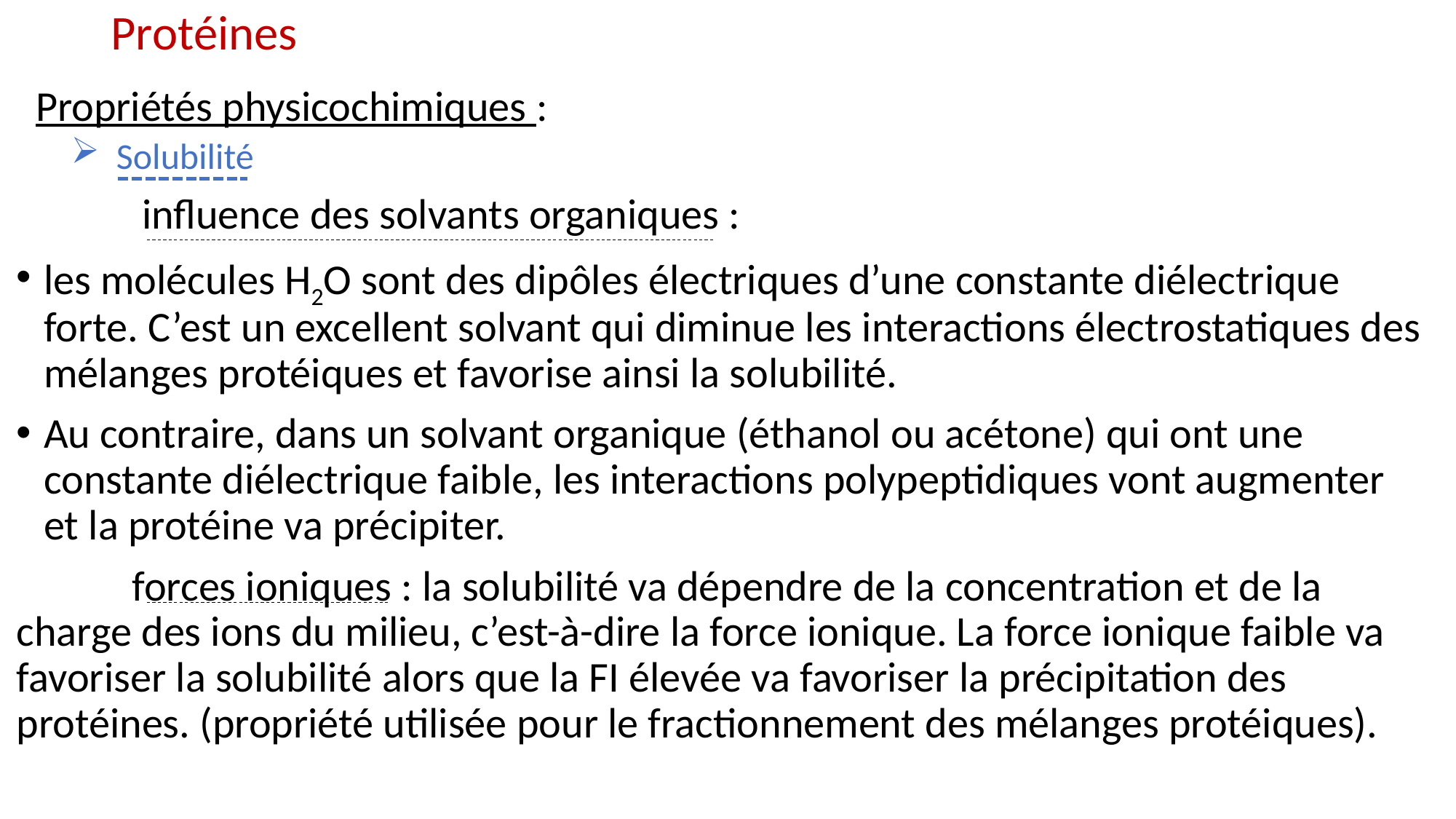

Protéines
  Propriétés physicochimiques :
  Solubilité
             influence des solvants organiques :
les molécules H2O sont des dipôles électriques d’une constante diélectrique forte. C’est un excellent solvant qui diminue les interactions électrostatiques des mélanges protéiques et favorise ainsi la solubilité.
Au contraire, dans un solvant organique (éthanol ou acétone) qui ont une constante diélectrique faible, les interactions polypeptidiques vont augmenter et la protéine va précipiter.
            forces ioniques : la solubilité va dépendre de la concentration et de la charge des ions du milieu, c’est-à-dire la force ionique. La force ionique faible va favoriser la solubilité alors que la FI élevée va favoriser la précipitation des protéines. (propriété utilisée pour le fractionnement des mélanges protéiques).